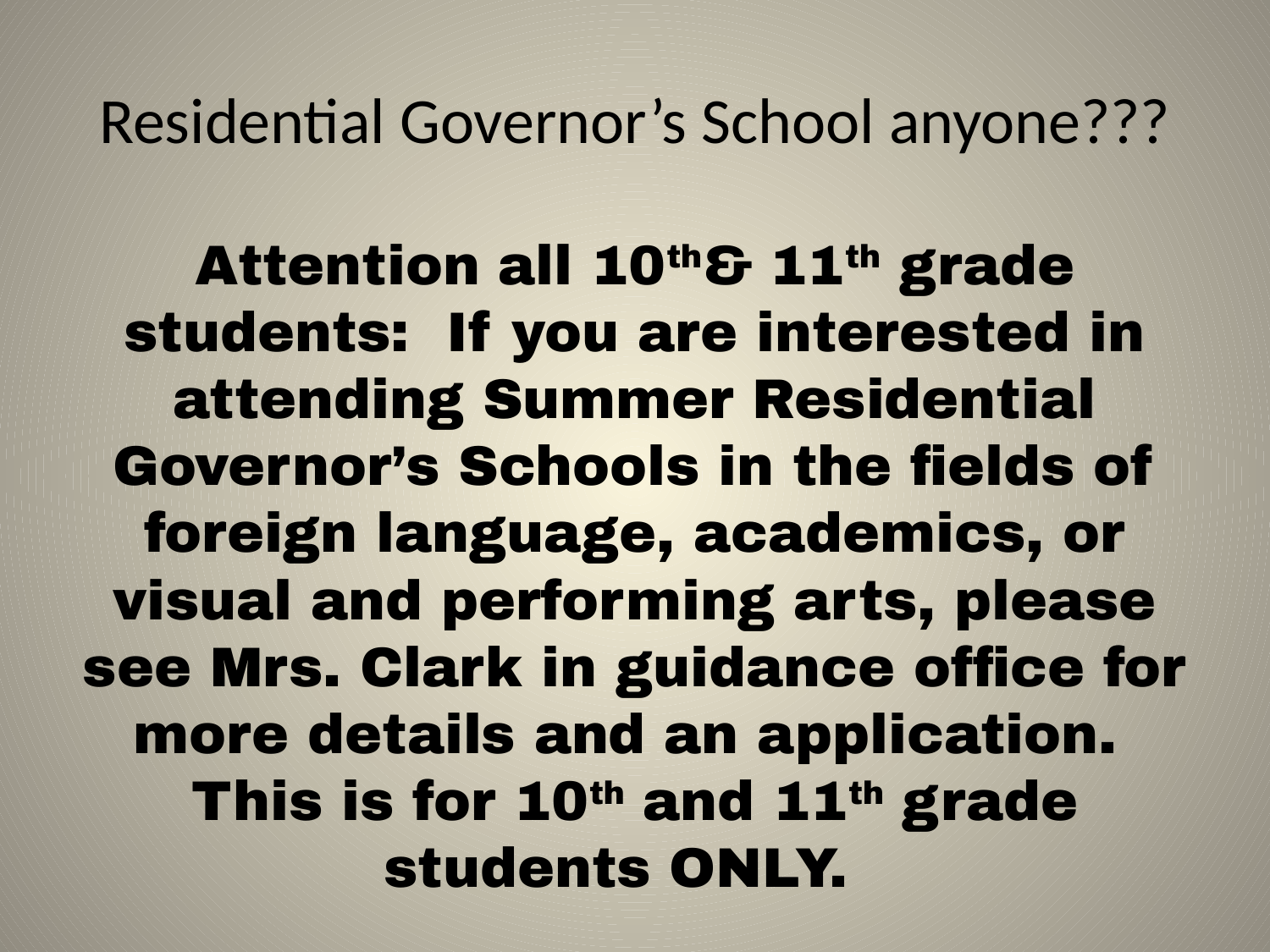

# Residential Governor’s School anyone???
Attention all 10th& 11th grade students:  If you are interested in attending Summer Residential Governor’s Schools in the fields of foreign language, academics, or visual and performing arts, please see Mrs. Clark in guidance office for more details and an application.  This is for 10th and 11th grade students ONLY.